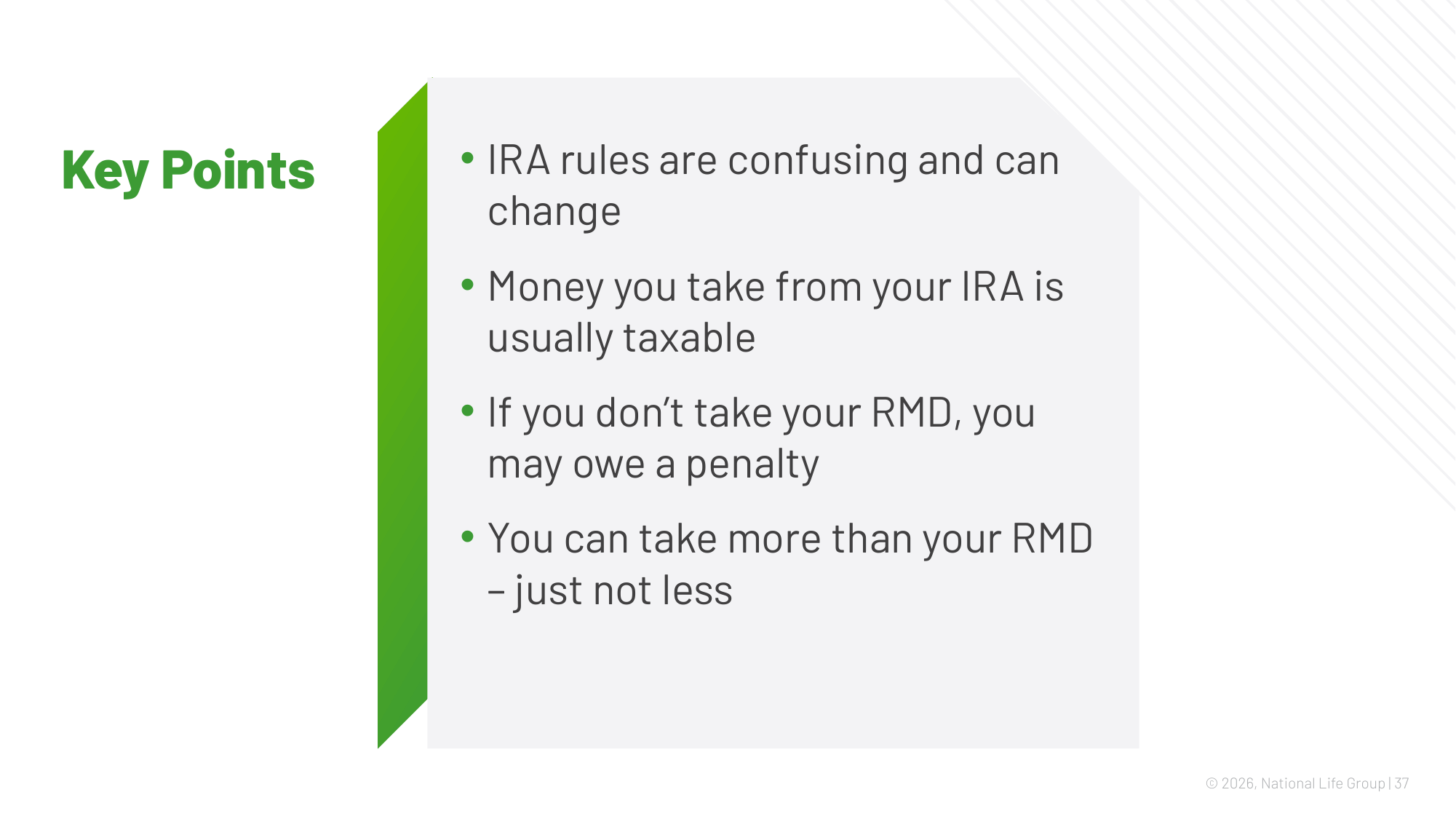

IRA rules are confusing and can change
Money you take from your IRA is usually taxable
If you don’t take your RMD, you may owe a penalty
You can take more than your RMD – just not less
# Key Points
© 2026, National Life Group | 37